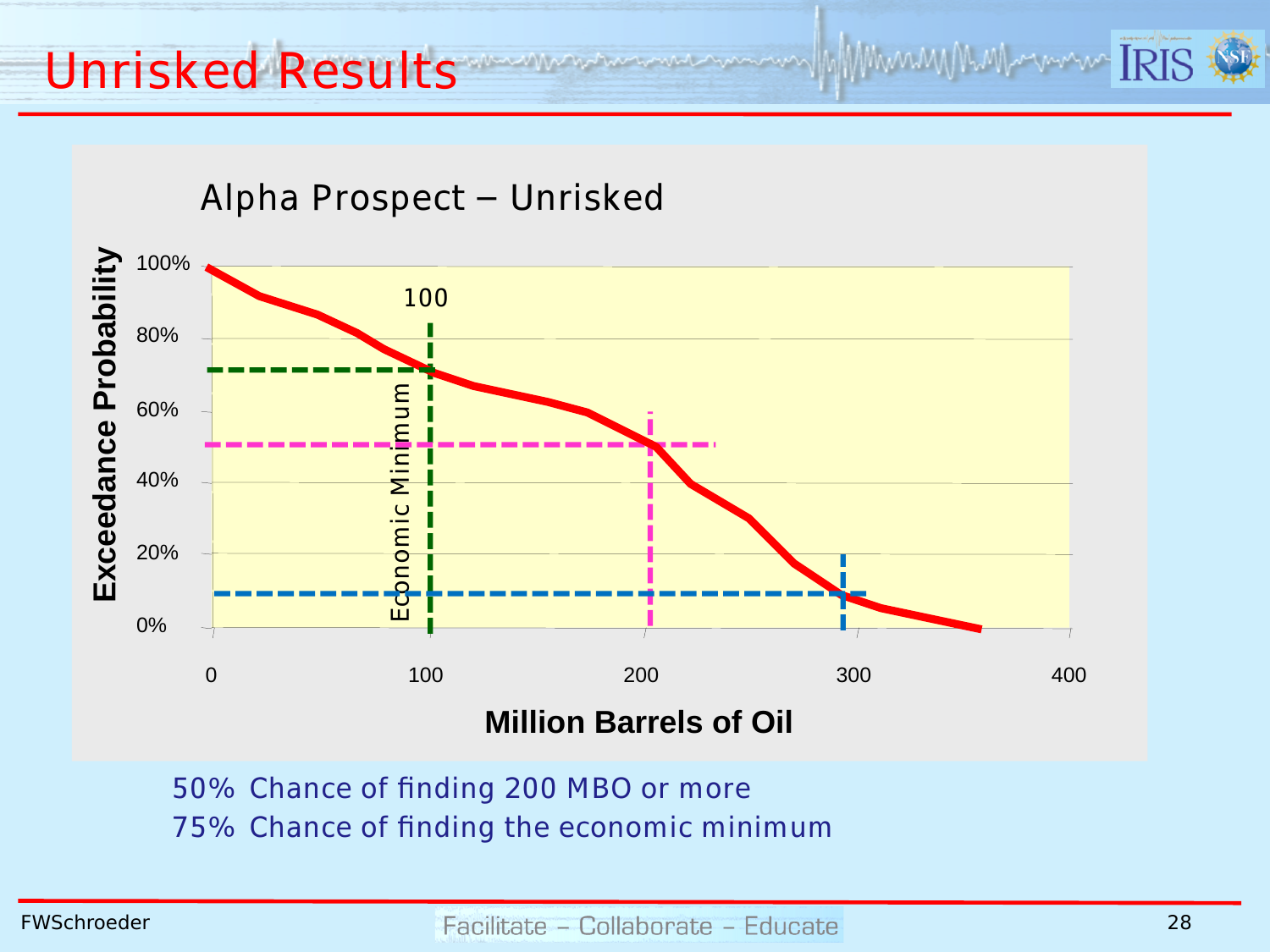

# Unrisked Results

Alpha Prospect – Unrisked
100%

100
80%

60%
Exceedance Probability

40%
Economic Minimum

20%

0%

0
100
200
300
400
Million Barrels of Oil
50% Chance of finding 200 MBO or more
75% Chance of finding the economic minimum